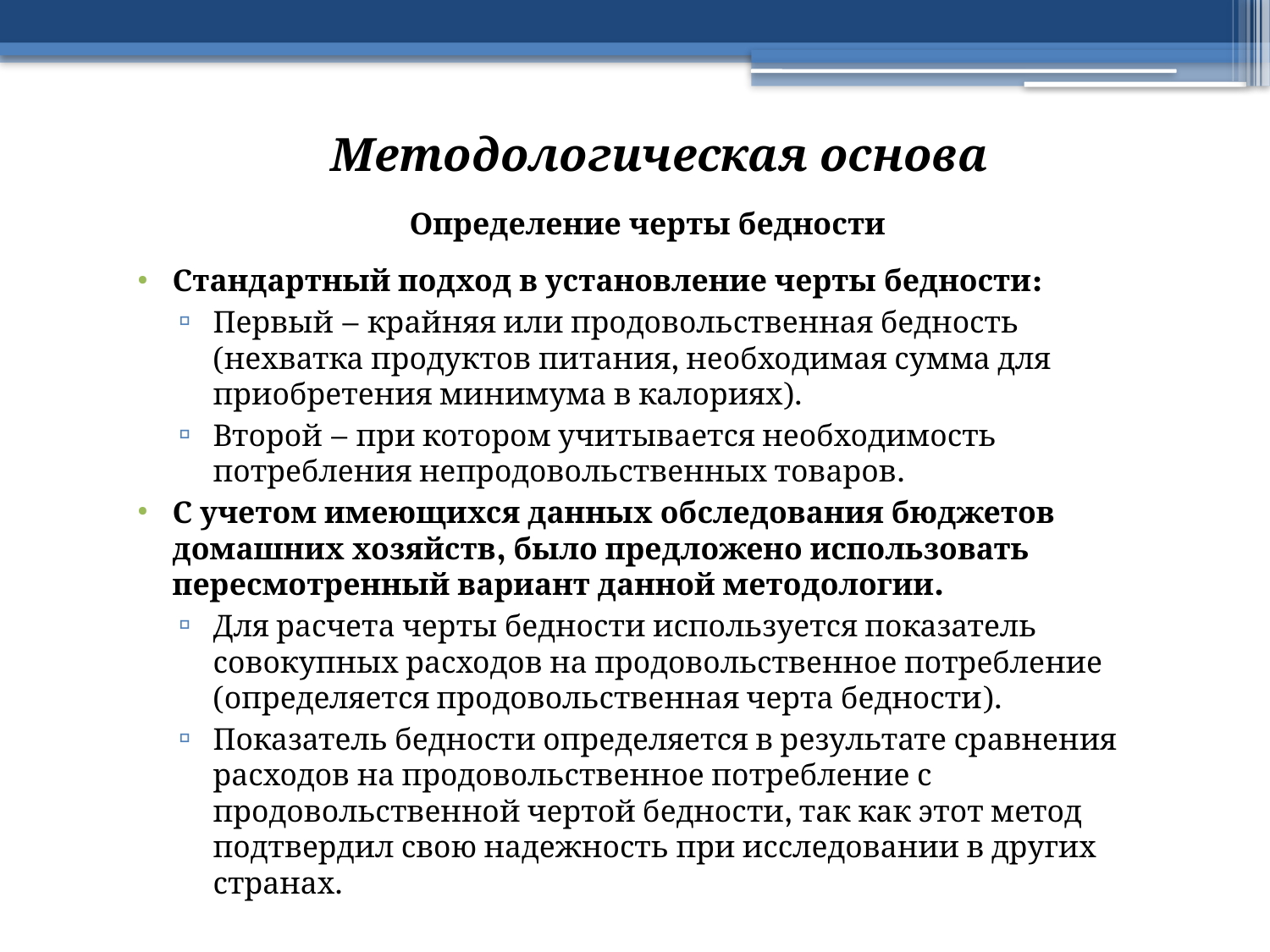

Методологическая основа
Определение черты бедности

Стандартный подход в установление черты бедности:
Первый – крайняя или продовольственная бедность (нехватка продуктов питания, необходимая сумма для приобретения минимума в калориях).
Второй – при котором учитывается необходимость потребления непродовольственных товаров.
С учетом имеющихся данных обследования бюджетов домашних хозяйств, было предложено использовать пересмотренный вариант данной методологии.
Для расчета черты бедности используется показатель совокупных расходов на продовольственное потребление (определяется продовольственная черта бедности).
Показатель бедности определяется в результате сравнения расходов на продовольственное потребление с продовольственной чертой бедности, так как этот метод подтвердил свою надежность при исследовании в других странах.